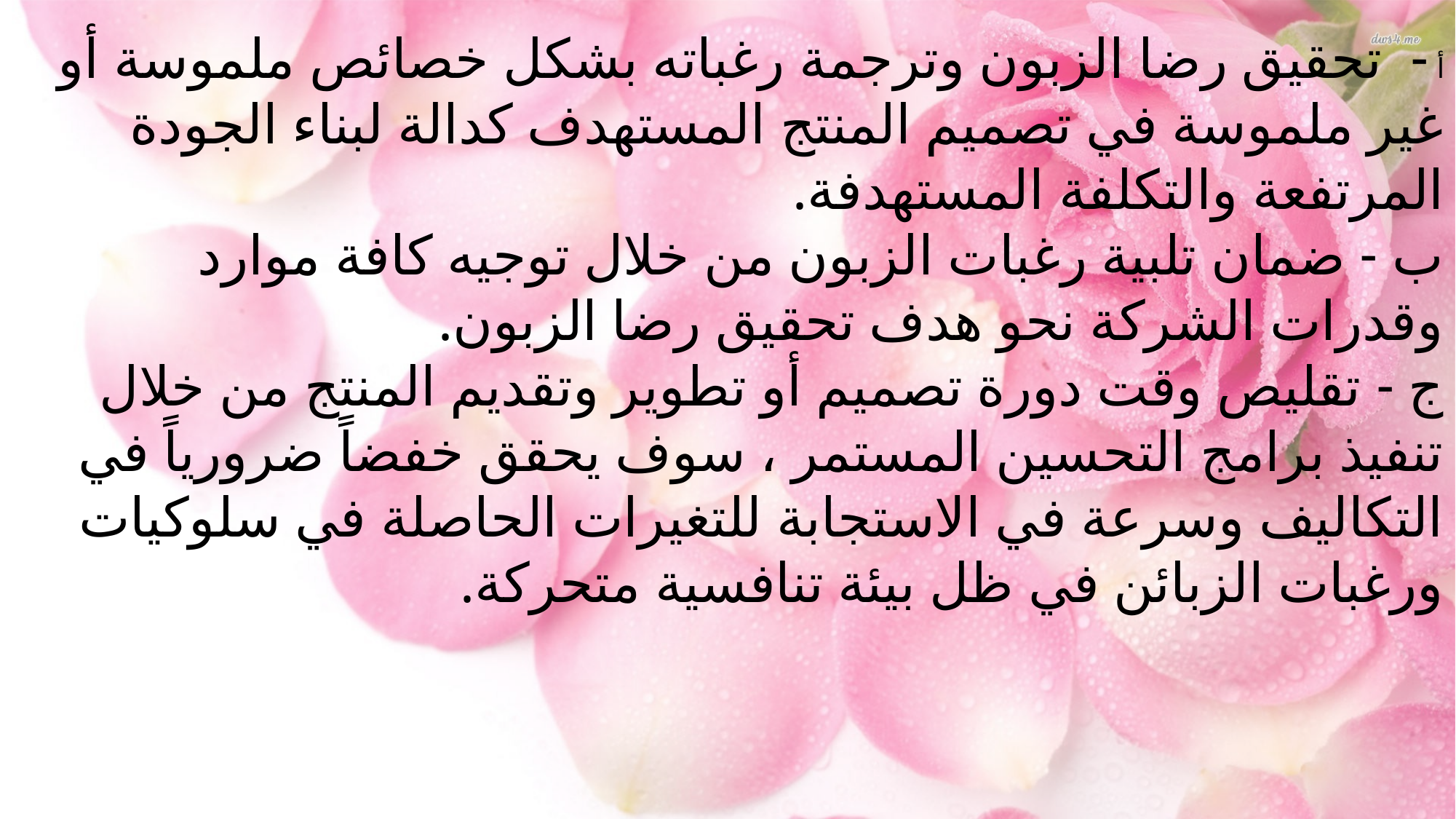

أ -  تحقيق رضا الزبون وترجمة رغباته بشكل خصائص ملموسة أو غير ملموسة في تصميم المنتج المستهدف كدالة لبناء الجودة المرتفعة والتكلفة المستهدفة.
ب - ضمان تلبية رغبات الزبون من خلال توجيه كافة موارد وقدرات الشركة نحو هدف تحقيق رضا الزبون.
ج - تقليص وقت دورة تصميم أو تطوير وتقديم المنتج من خلال تنفيذ برامج التحسين المستمر ، سوف يحقق خفضاً ضرورياً في التكاليف وسرعة في الاستجابة للتغيرات الحاصلة في سلوكيات ورغبات الزبائن في ظل بيئة تنافسية متحركة.